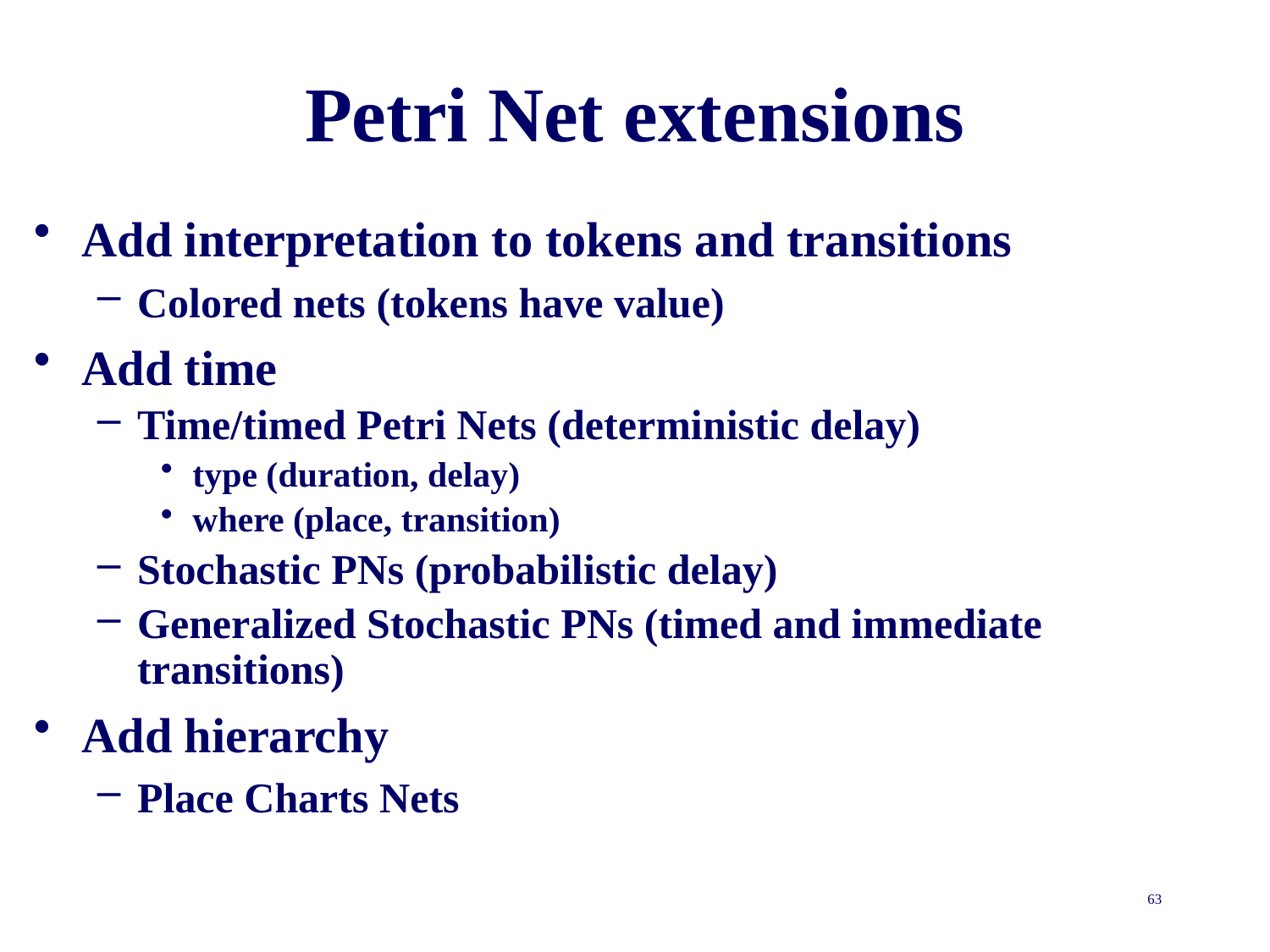

# Petri Net extensions
Add interpretation to tokens and transitions
Colored nets (tokens have value)
Add time
Time/timed Petri Nets (deterministic delay)
type (duration, delay)
where (place, transition)
Stochastic PNs (probabilistic delay)
Generalized Stochastic PNs (timed and immediate transitions)
Add hierarchy
Place Charts Nets
63